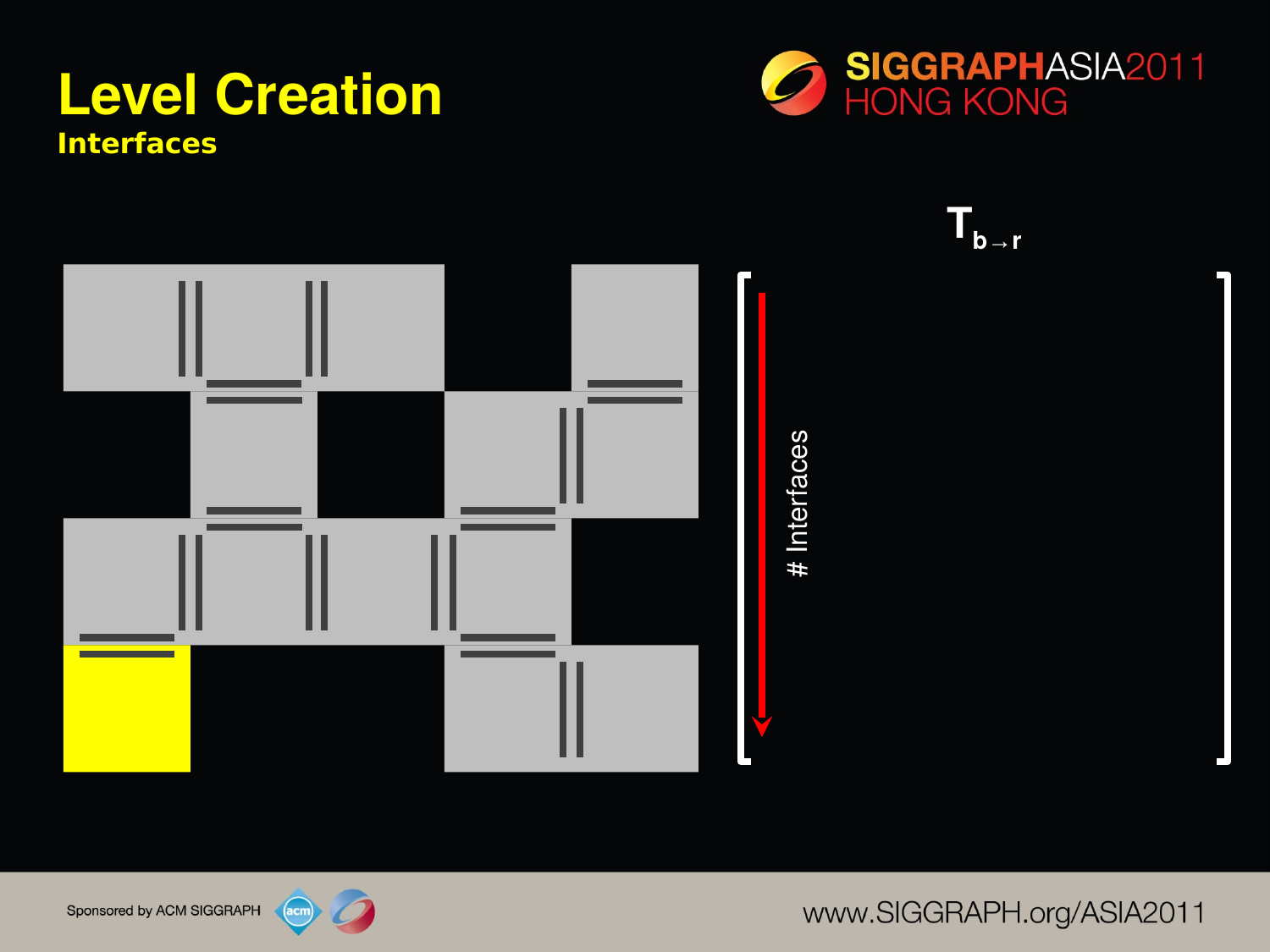

# Level Creation Interfaces
Tb→r

# Interfaces